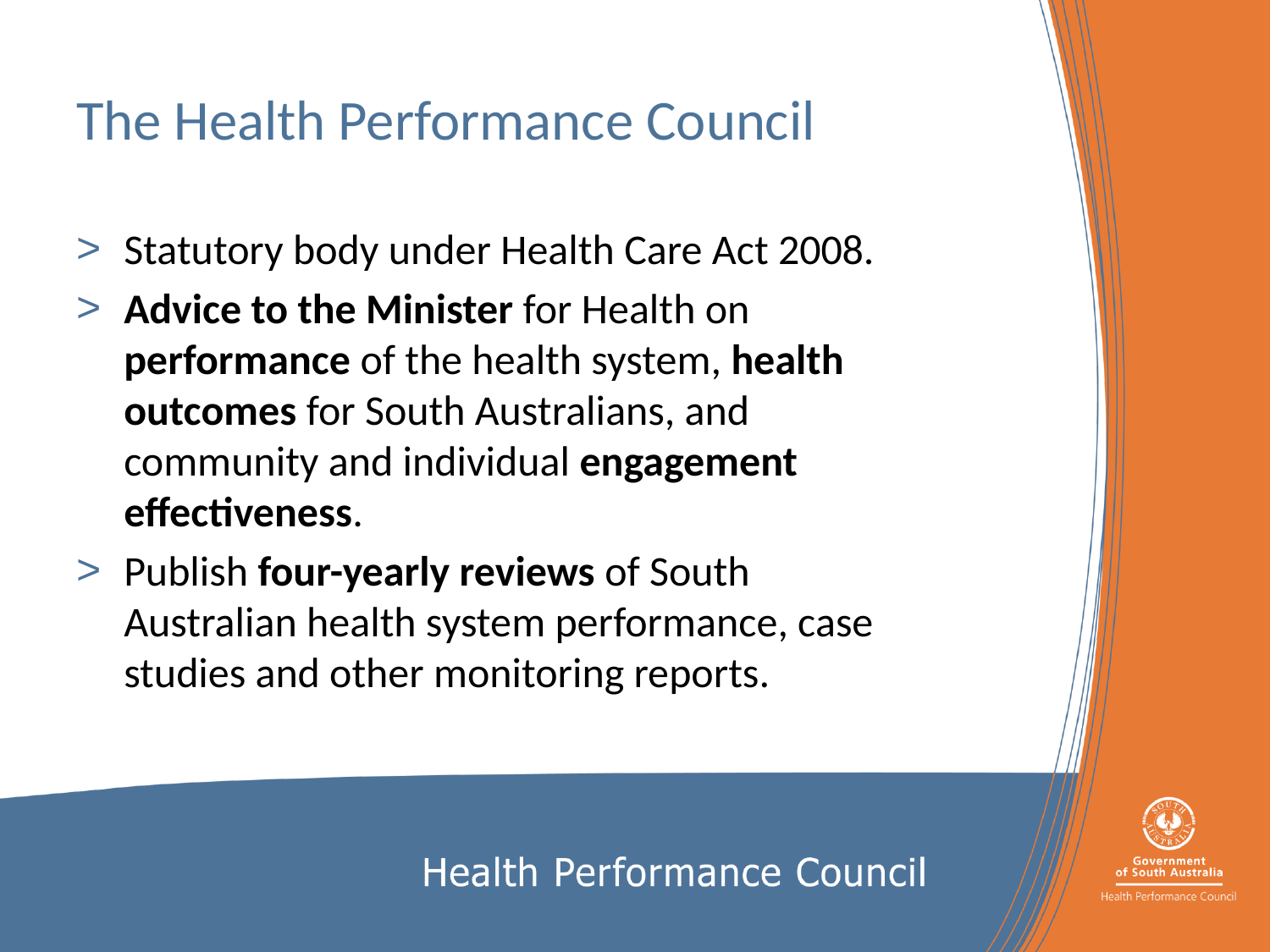

# The Health Performance Council
Statutory body under Health Care Act 2008.
Advice to the Minister for Health on performance of the health system, health outcomes for South Australians, and community and individual engagement effectiveness.
Publish four-yearly reviews of South Australian health system performance, case studies and other monitoring reports.